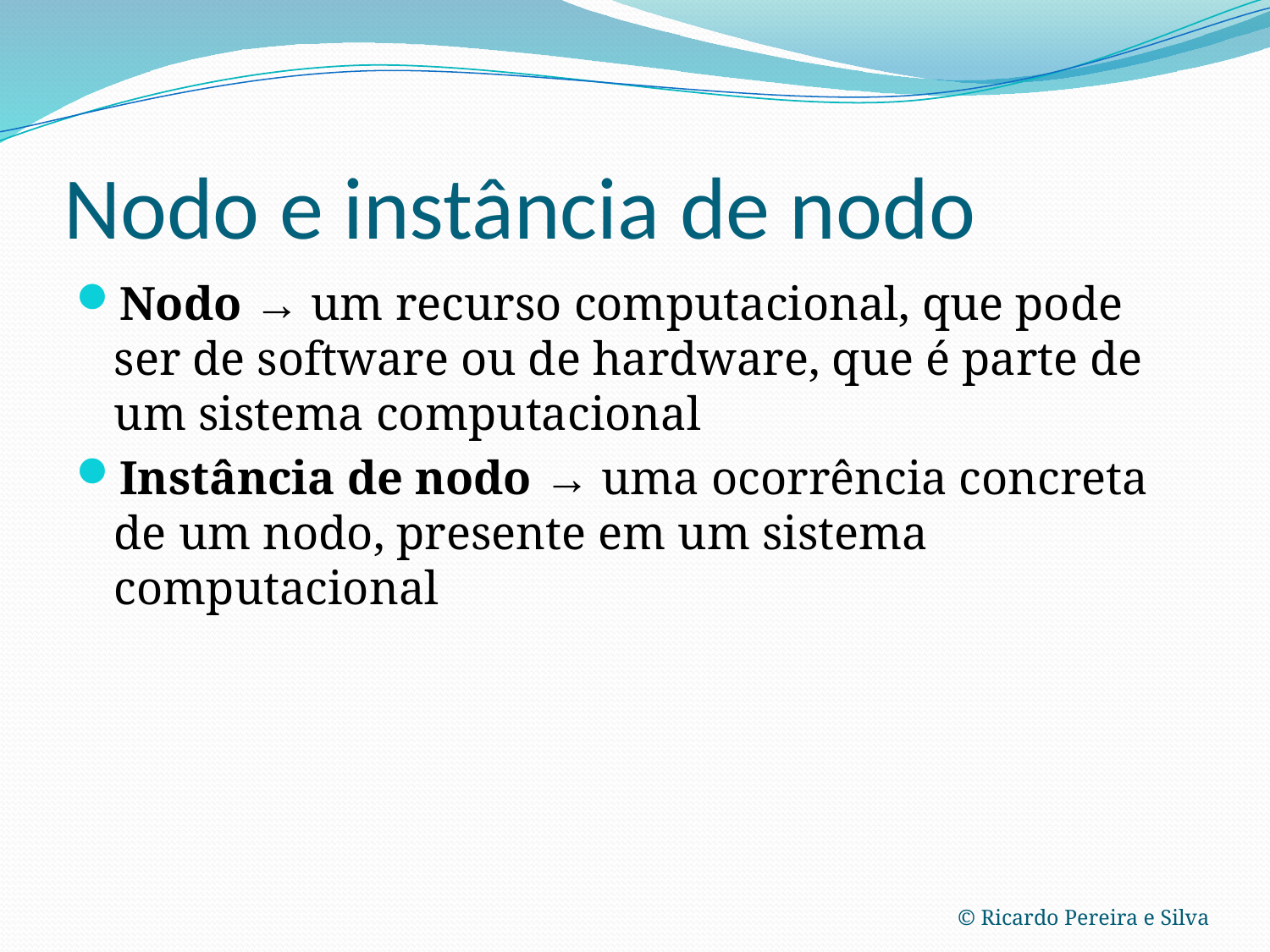

# Nodo e instância de nodo
Nodo → um recurso computacional, que pode ser de software ou de hardware, que é parte de um sistema computacional
Instância de nodo → uma ocorrência concreta de um nodo, presente em um sistema computacional
© Ricardo Pereira e Silva